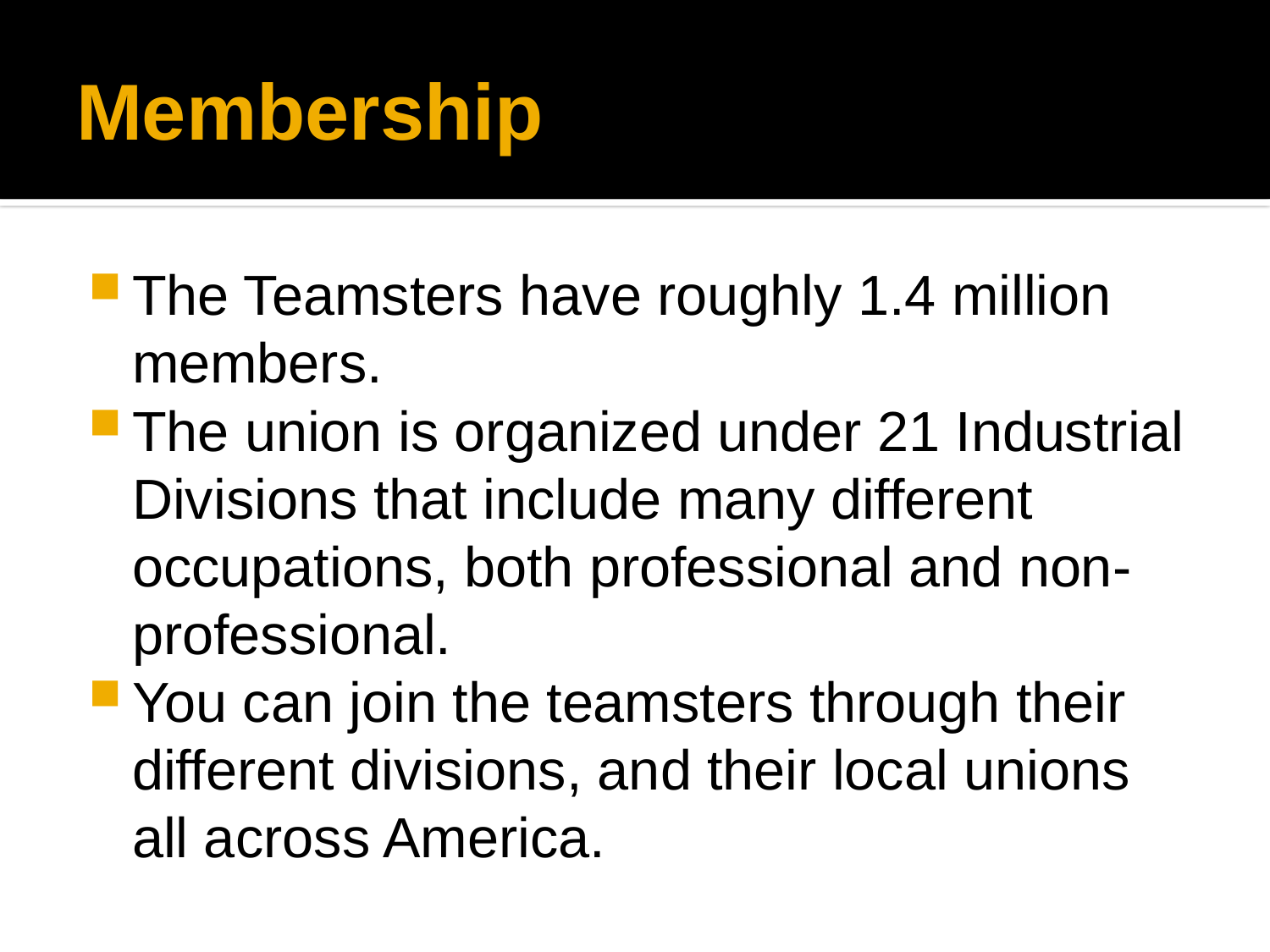

# Membership
The Teamsters have roughly 1.4 million members.
The union is organized under 21 Industrial Divisions that include many different occupations, both professional and non-professional.
You can join the teamsters through their different divisions, and their local unions all across America.